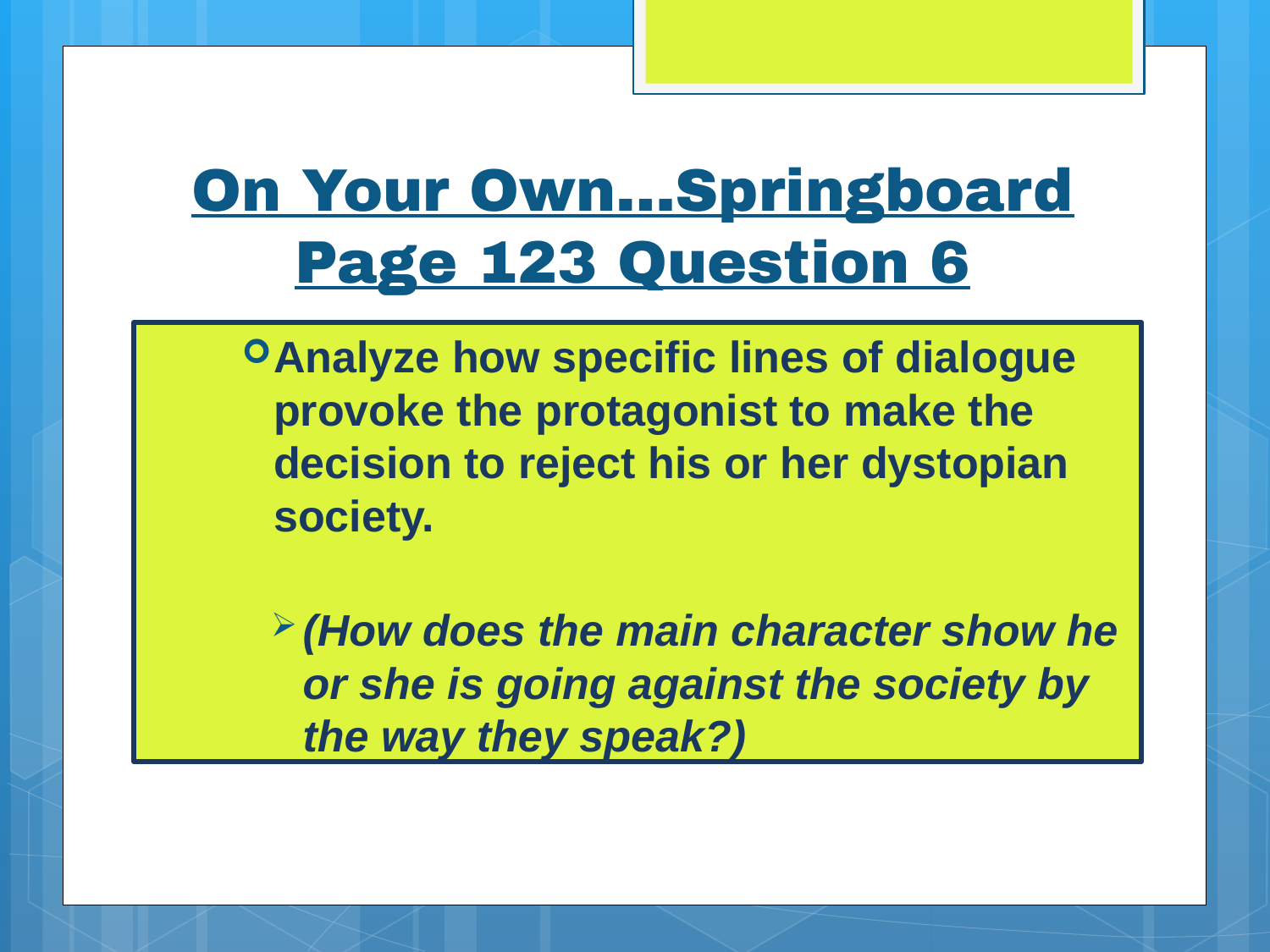

# On Your Own…Springboard Page 123 Question 6
Analyze how specific lines of dialogue provoke the protagonist to make the decision to reject his or her dystopian society.
(How does the main character show he or she is going against the society by the way they speak?)